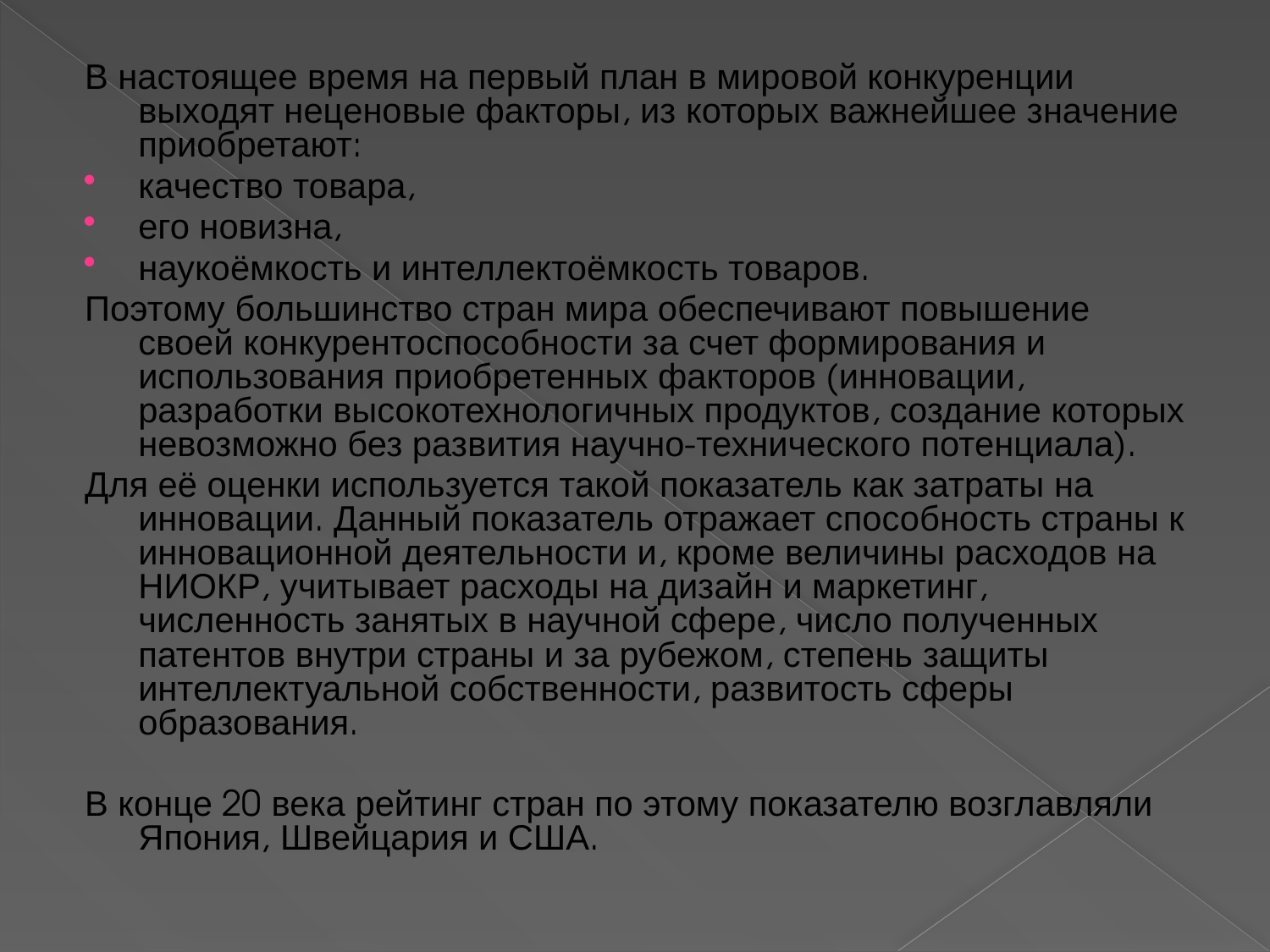

В настоящее время на первый план в мировой конкуренции выходят неценовые факторы, из которых важнейшее значение приобретают:
качество товара,
его новизна,
наукоёмкость и интеллектоёмкость товаров.
Поэтому большинство стран мира обеспечивают повышение своей конкурентоспособности за счет формирования и использования приобретенных факторов (инновации, разработки высокотехнологичных продуктов, создание которых невозможно без развития научно-технического потенциала).
Для её оценки используется такой показатель как затраты на инновации. Данный показатель отражает способность страны к инновационной деятельности и, кроме величины расходов на НИОКР, учитывает расходы на дизайн и маркетинг, численность занятых в научной сфере, число полученных патентов внутри страны и за рубежом, степень защиты интеллектуальной собственности, развитость сферы образования.

В конце 20 века рейтинг стран по этому показателю возглавляли Япония, Швейцария и США.